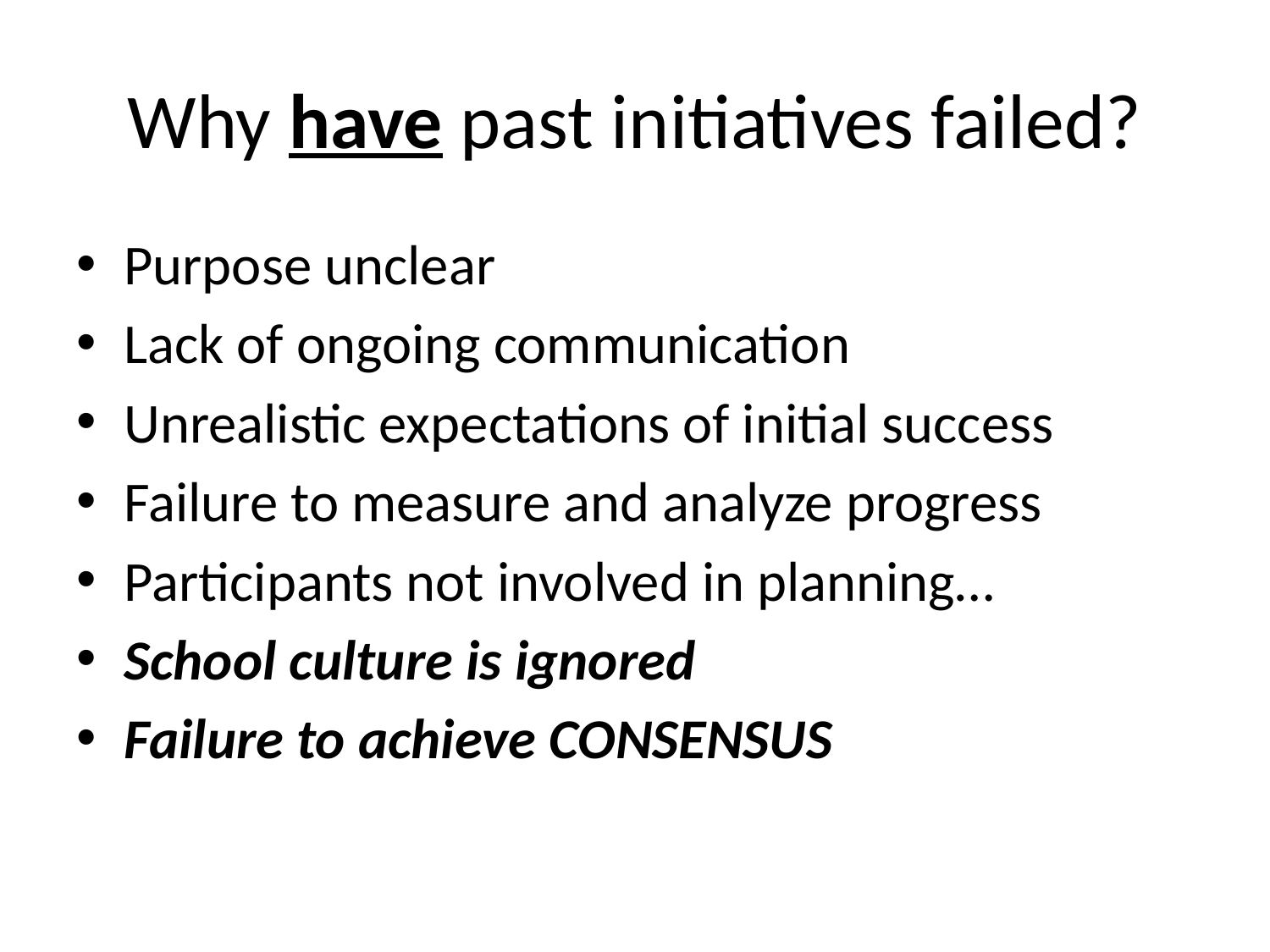

# Why have past initiatives failed?
Purpose unclear
Lack of ongoing communication
Unrealistic expectations of initial success
Failure to measure and analyze progress
Participants not involved in planning…
School culture is ignored
Failure to achieve CONSENSUS